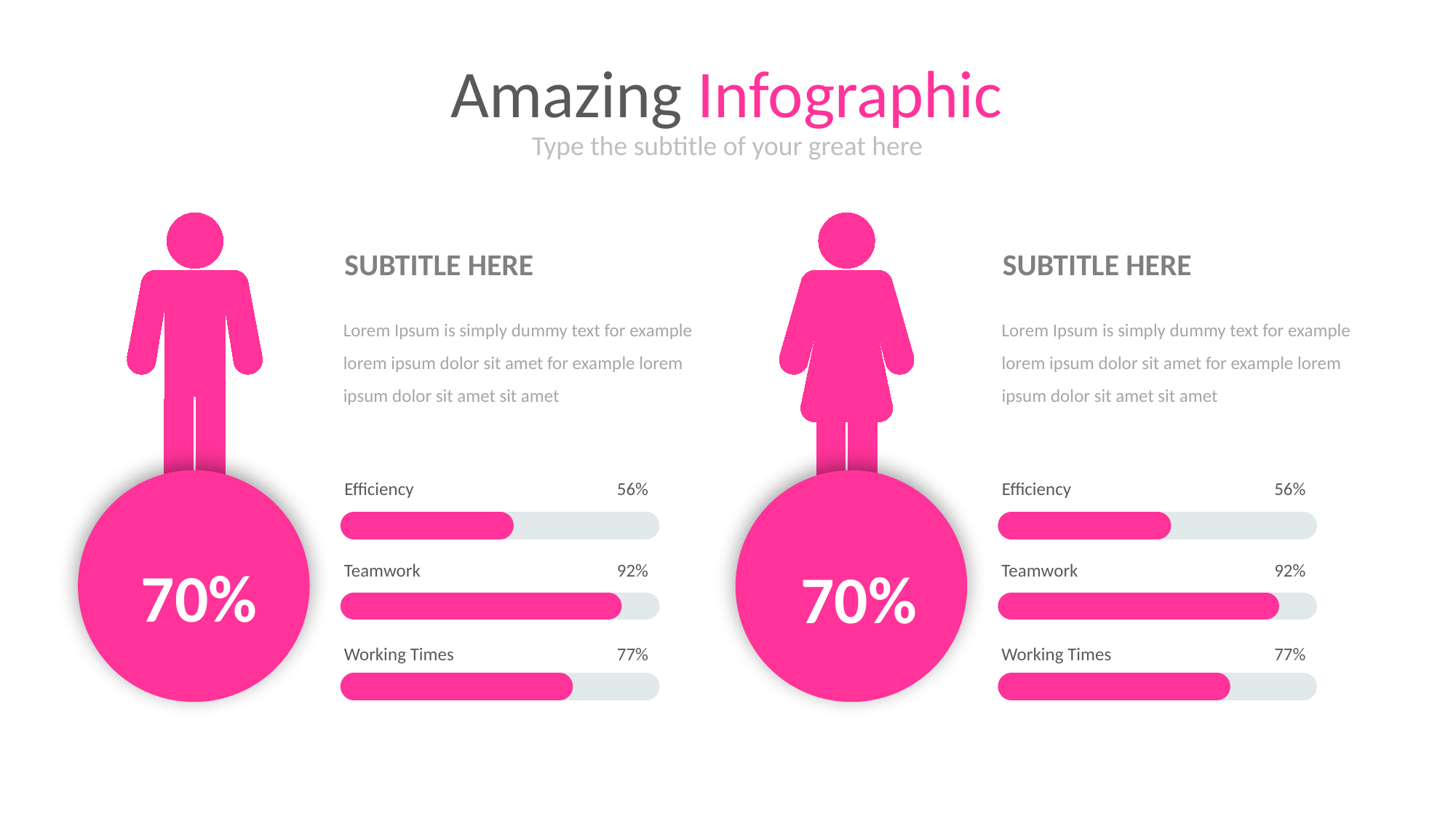

Amazing Infographic
Type the subtitle of your great here

SUBTITLE HERE
SUBTITLE HERE
Lorem Ipsum is simply dummy text for example lorem ipsum dolor sit amet for example lorem ipsum dolor sit amet sit amet
Lorem Ipsum is simply dummy text for example lorem ipsum dolor sit amet for example lorem ipsum dolor sit amet sit amet

56%
56%
Efficiency
Efficiency
70%
70%
92%
92%
Teamwork
Teamwork
77%
77%
Working Times
Working Times